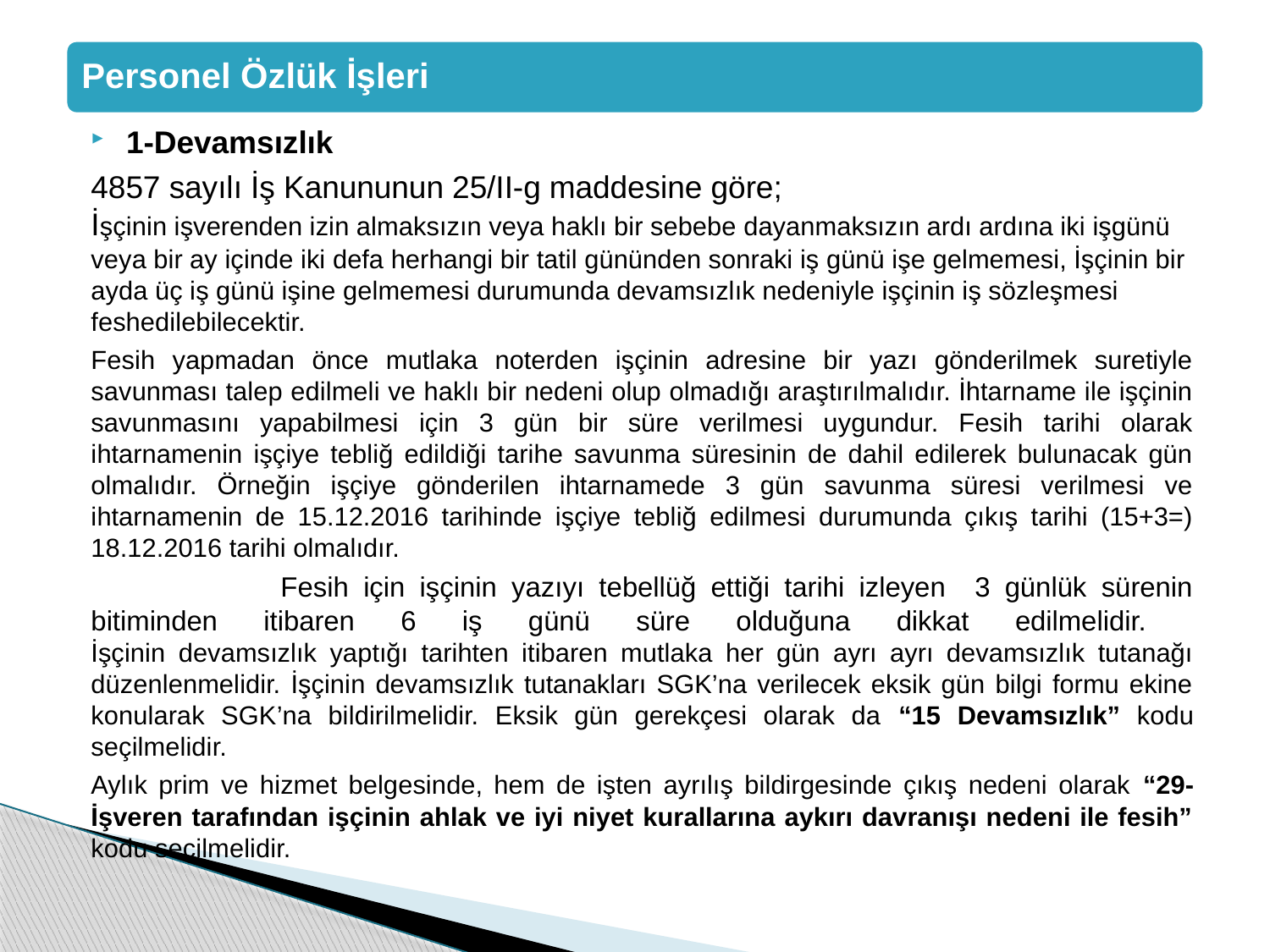

Personel Özlük İşleri
1-Devamsızlık
4857 sayılı İş Kanununun 25/II-g maddesine göre;
	İşçinin işverenden izin almaksızın veya haklı bir sebebe dayanmaksızın ardı ardına iki işgünü veya bir ay içinde iki defa herhangi bir tatil gününden sonraki iş günü işe gelmemesi, İşçinin bir ayda üç iş günü işine gelmemesi durumunda devamsızlık nedeniyle işçinin iş sözleşmesi feshedilebilecektir.
	Fesih yapmadan önce mutlaka noterden işçinin adresine bir yazı gönderilmek suretiyle savunması talep edilmeli ve haklı bir nedeni olup olmadığı araştırılmalıdır. İhtarname ile işçinin savunmasını yapabilmesi için 3 gün bir süre verilmesi uygundur. Fesih tarihi olarak ihtarnamenin işçiye tebliğ edildiği tarihe savunma süresinin de dahil edilerek bulunacak gün olmalıdır. Örneğin işçiye gönderilen ihtarnamede 3 gün savunma süresi verilmesi ve ihtarnamenin de 15.12.2016 tarihinde işçiye tebliğ edilmesi durumunda çıkış tarihi (15+3=) 18.12.2016 tarihi olmalıdır.
     	  Fesih için işçinin yazıyı tebellüğ ettiği tarihi izleyen  3 günlük sürenin bitiminden itibaren 6 iş günü süre olduğuna dikkat edilmelidir.
	İşçinin devamsızlık yaptığı tarihten itibaren mutlaka her gün ayrı ayrı devamsızlık tutanağı düzenlenmelidir. İşçinin devamsızlık tutanakları SGK’na verilecek eksik gün bilgi formu ekine konularak SGK’na bildirilmelidir. Eksik gün gerekçesi olarak da “15 Devamsızlık” kodu seçilmelidir.
	Aylık prim ve hizmet belgesinde, hem de işten ayrılış bildirgesinde çıkış nedeni olarak “29- İşveren tarafından işçinin ahlak ve iyi niyet kurallarına aykırı davranışı nedeni ile fesih” kodu seçilmelidir.